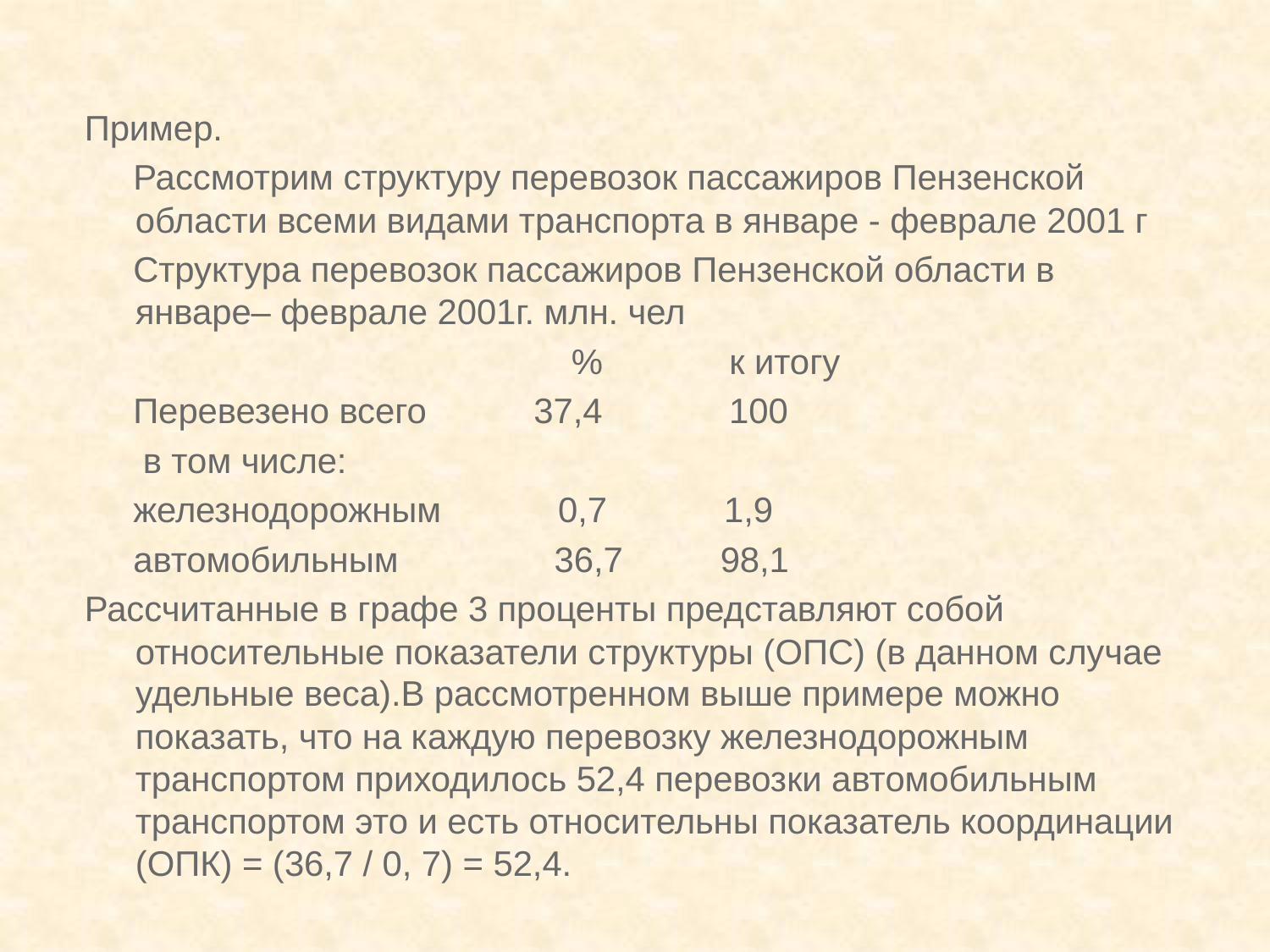

Пример.
     Рассмотрим структуру перевозок пассажиров Пензенской области всеми видами транспорта в январе - феврале 2001 г
     Структура перевозок пассажиров Пензенской области в январе– феврале 2001г. млн. чел
                                                  %             к итогу
     Перевезено всего           37,4             100
      в том числе:
     железнодорожным            0,7            1,9
     автомобильным                36,7          98,1
Рассчитанные в графе 3 проценты представляют собой относительные показатели структуры (ОПС) (в данном случае удельные веса).В рассмотренном выше примере можно показать, что на каждую перевозку железнодорожным транспортом приходилось 52,4 перевозки автомобильным транспортом это и есть относительны показатель координации (ОПК) = (36,7 / 0, 7) = 52,4.